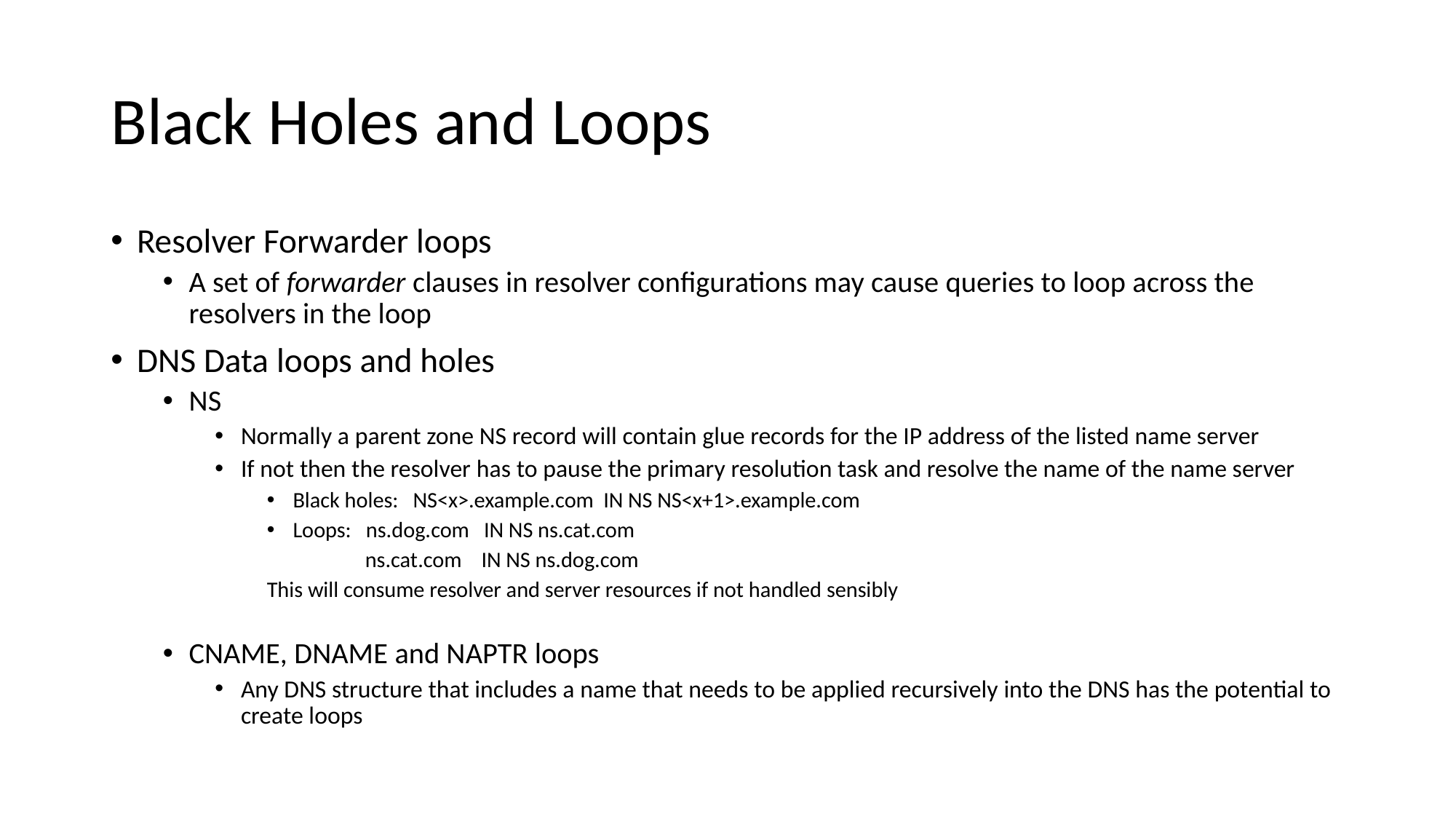

# Black Holes and Loops
Resolver Forwarder loops
A set of forwarder clauses in resolver configurations may cause queries to loop across the resolvers in the loop
DNS Data loops and holes
NS
Normally a parent zone NS record will contain glue records for the IP address of the listed name server
If not then the resolver has to pause the primary resolution task and resolve the name of the name server
Black holes:   NS<x>.example.com  IN NS NS<x+1>.example.com
Loops:   ns.dog.com   IN NS ns.cat.com
                    ns.cat.com    IN NS ns.dog.com
This will consume resolver and server resources if not handled sensibly

CNAME, DNAME and NAPTR loops
Any DNS structure that includes a name that needs to be applied recursively into the DNS has the potential to create loops